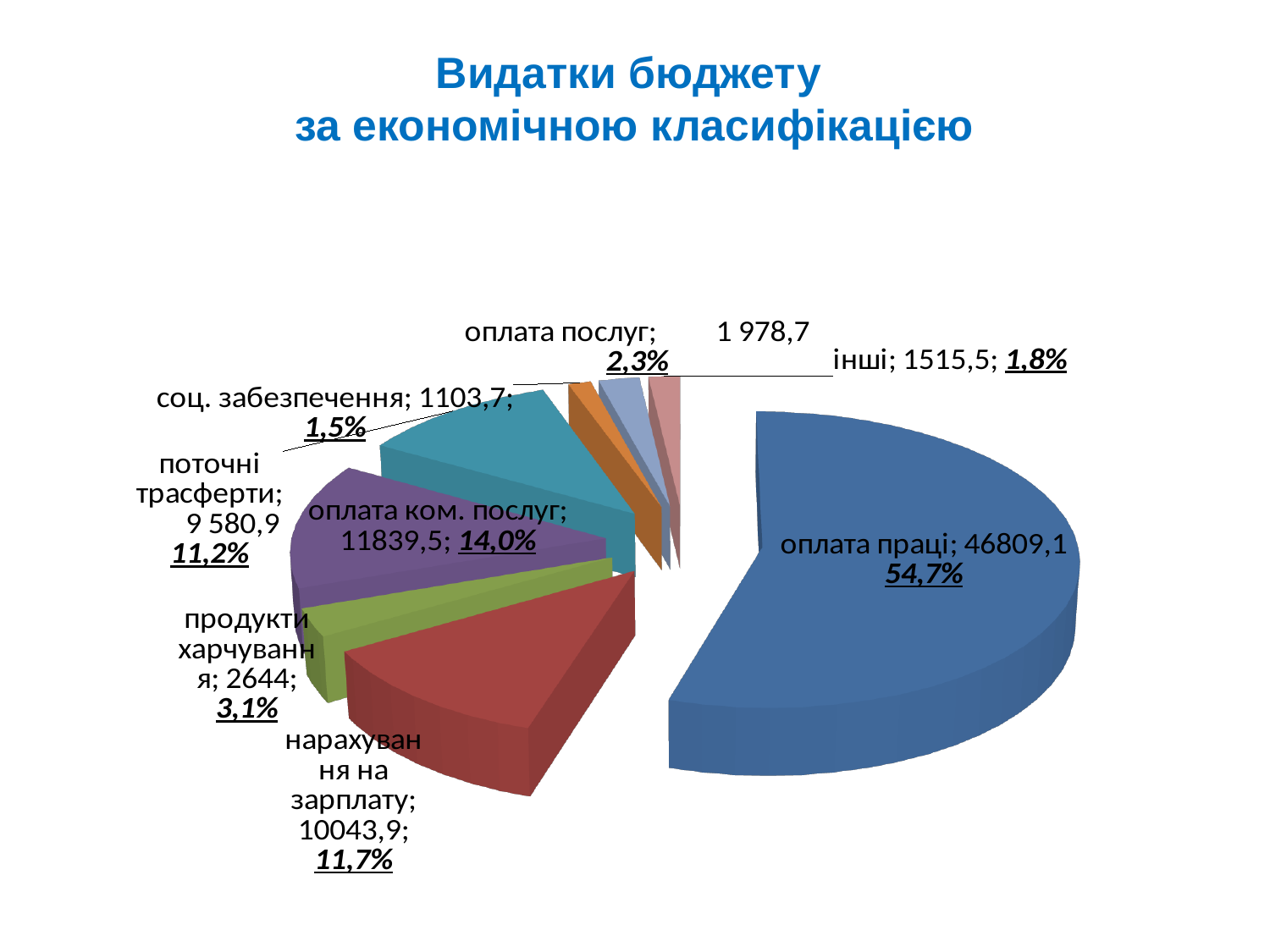

# Видатки бюджету за економічною класифікацією

[unsupported chart]